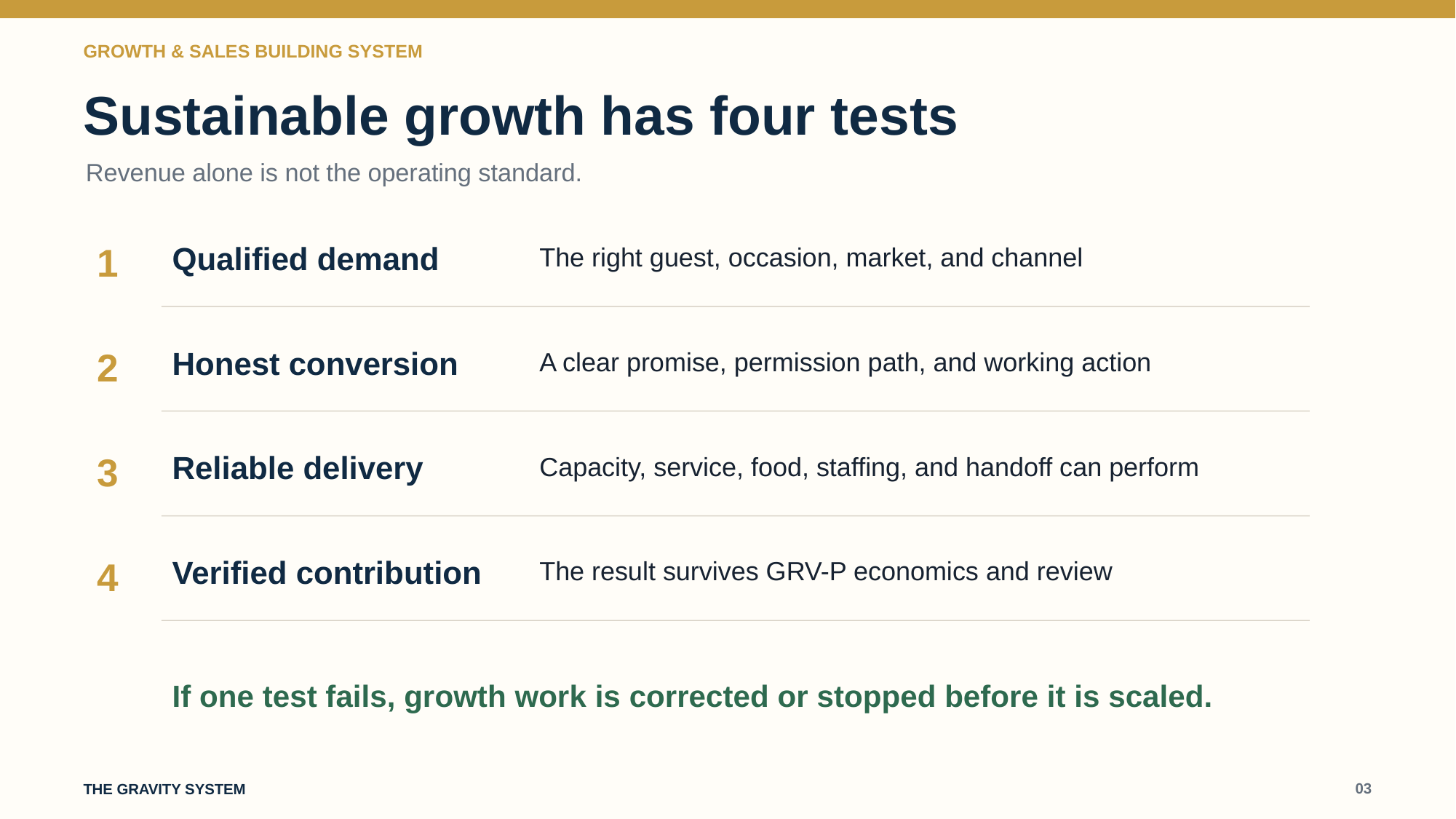

GROWTH & SALES BUILDING SYSTEM
Sustainable growth has four tests
Revenue alone is not the operating standard.
1
Qualified demand
The right guest, occasion, market, and channel

2
Honest conversion
A clear promise, permission path, and working action

3
Reliable delivery
Capacity, service, food, staffing, and handoff can perform

4
Verified contribution
The result survives GRV-P economics and review

If one test fails, growth work is corrected or stopped before it is scaled.
03
THE GRAVITY SYSTEM